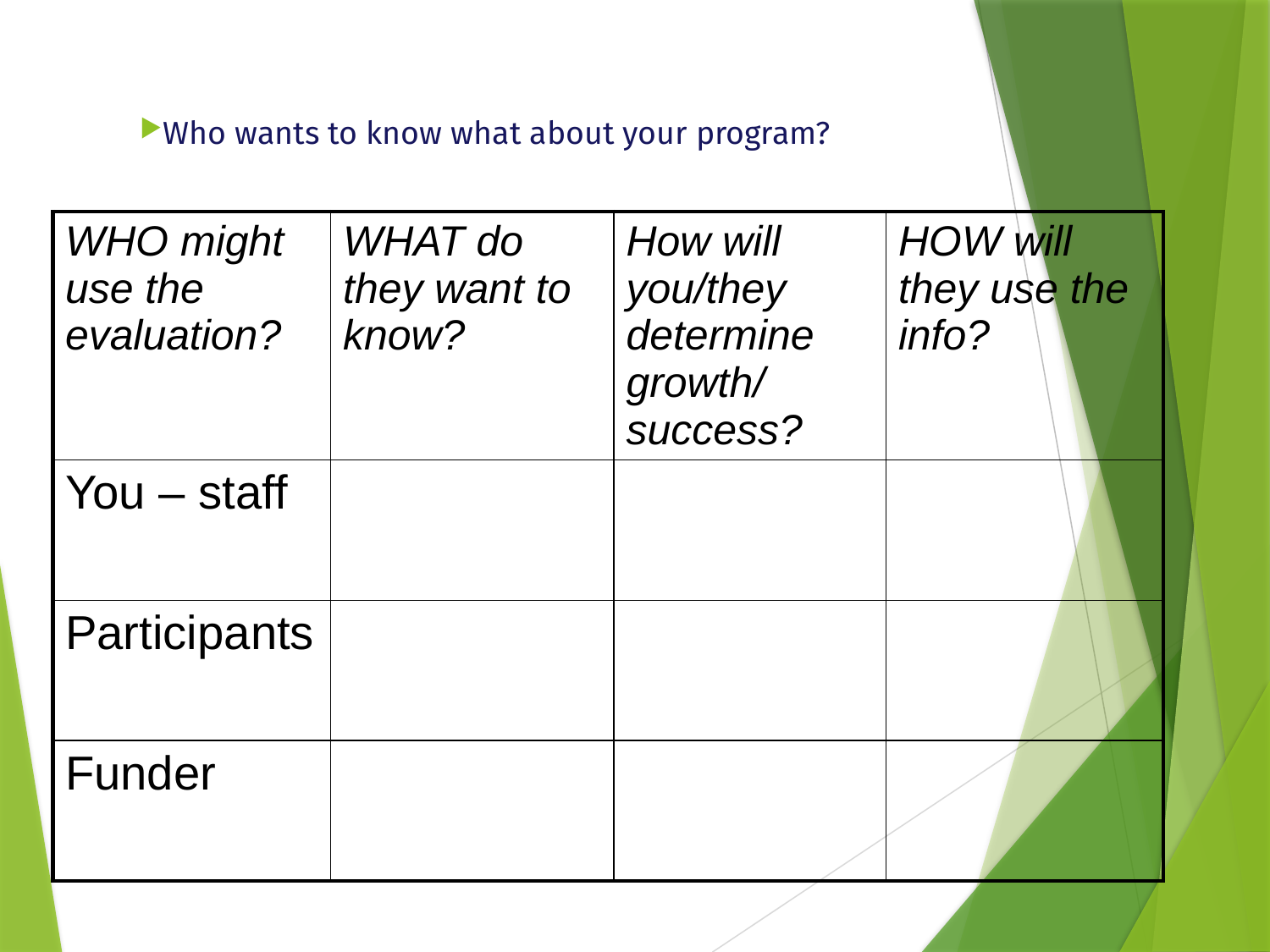

Who wants to know what about your program?
| WHO might use the evaluation? | WHAT do they want to know? | How will you/they determine growth/ success? | HOW will they use the info? |
| --- | --- | --- | --- |
| You – staff |  |  |  |
| Participants |  |  |  |
| Funder |  |  |  |